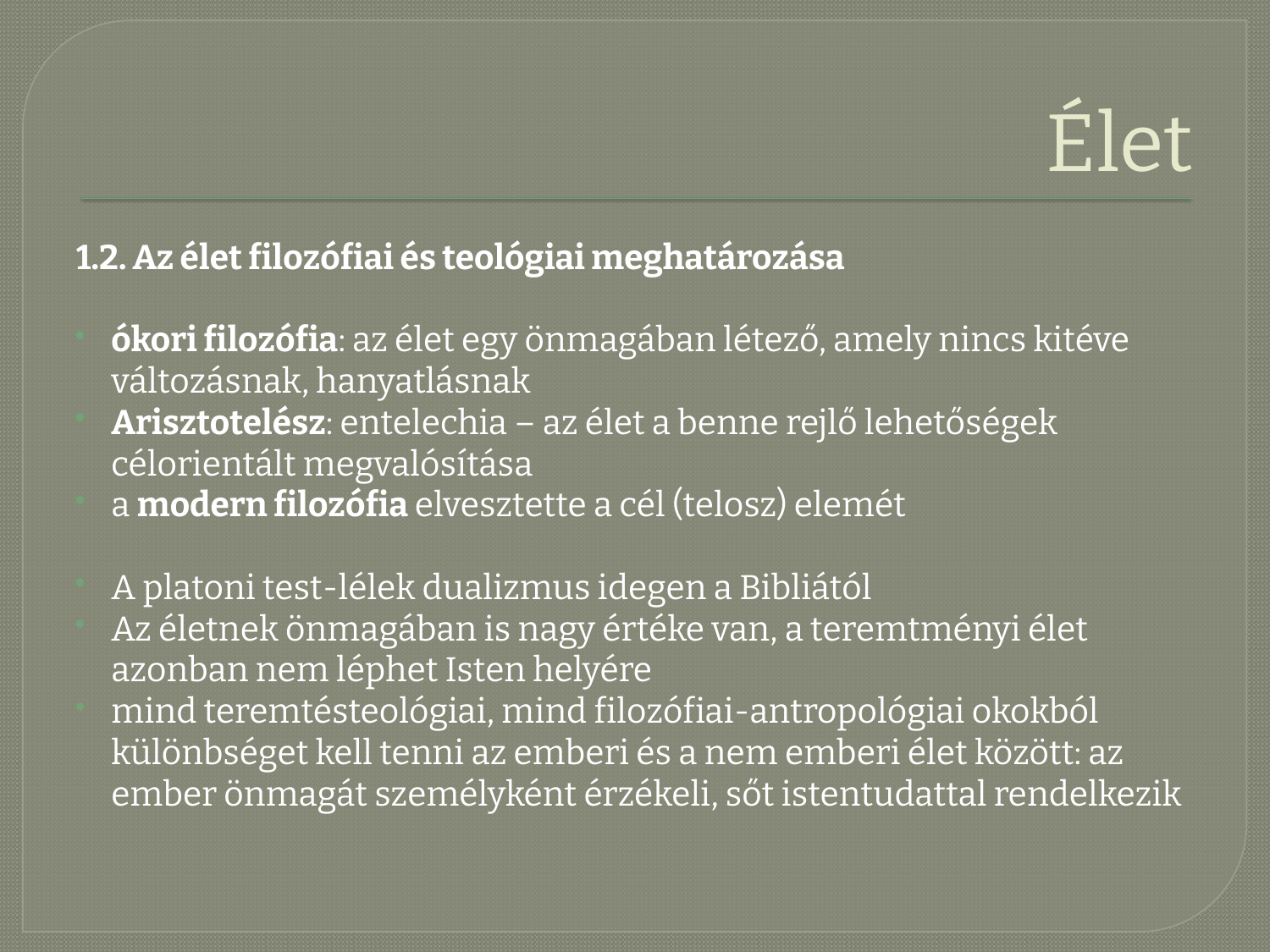

# Élet
1.2. Az élet filozófiai és teológiai meghatározása

ókori filozófia: az élet egy önmagában létező, amely nincs kitéve változásnak, hanyatlásnak
Arisztotelész: entelechia – az élet a benne rejlő lehetőségek célorientált megvalósítása
a modern filozófia elvesztette a cél (telosz) elemét

A platoni test-lélek dualizmus idegen a Bibliától
Az életnek önmagában is nagy értéke van, a teremtményi élet azonban nem léphet Isten helyére
mind teremtésteológiai, mind filozófiai-antropológiai okokból különbséget kell tenni az emberi és a nem emberi élet között: az ember önmagát személyként érzékeli, sőt istentudattal rendelkezik